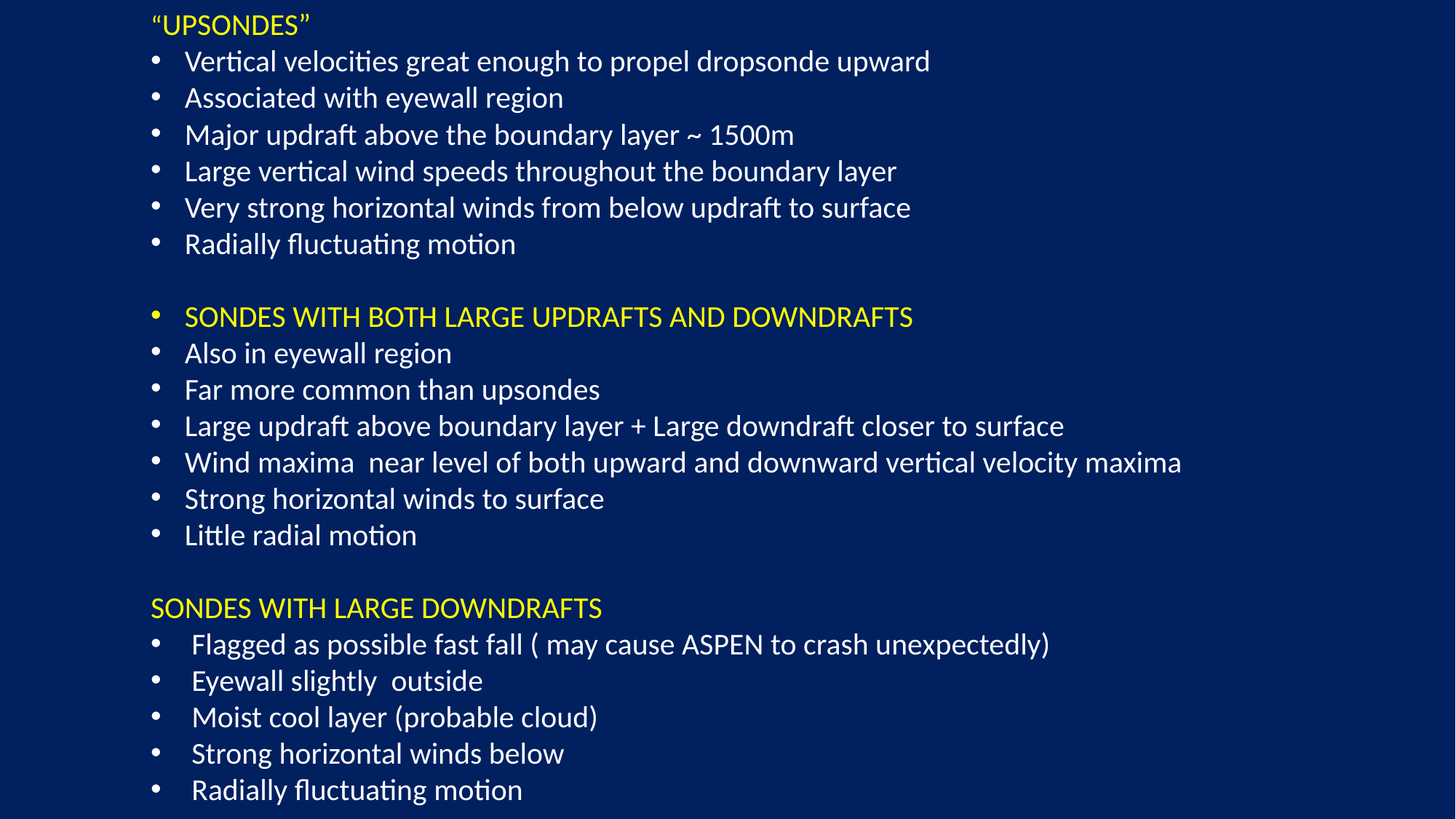

“UPSONDES”
Vertical velocities great enough to propel dropsonde upward
Associated with eyewall region
Major updraft above the boundary layer ~ 1500m
Large vertical wind speeds throughout the boundary layer
Very strong horizontal winds from below updraft to surface
Radially fluctuating motion

SONDES WITH BOTH LARGE UPDRAFTS AND DOWNDRAFTS
Also in eyewall region
Far more common than upsondes
Large updraft above boundary layer + Large downdraft closer to surface
Wind maxima  near level of both upward and downward vertical velocity maxima
Strong horizontal winds to surface
Little radial motion

SONDES WITH LARGE DOWNDRAFTS
Flagged as possible fast fall ( may cause ASPEN to crash unexpectedly)
Eyewall slightly  outside
Moist cool layer (probable cloud)
Strong horizontal winds below
Radially fluctuating motion